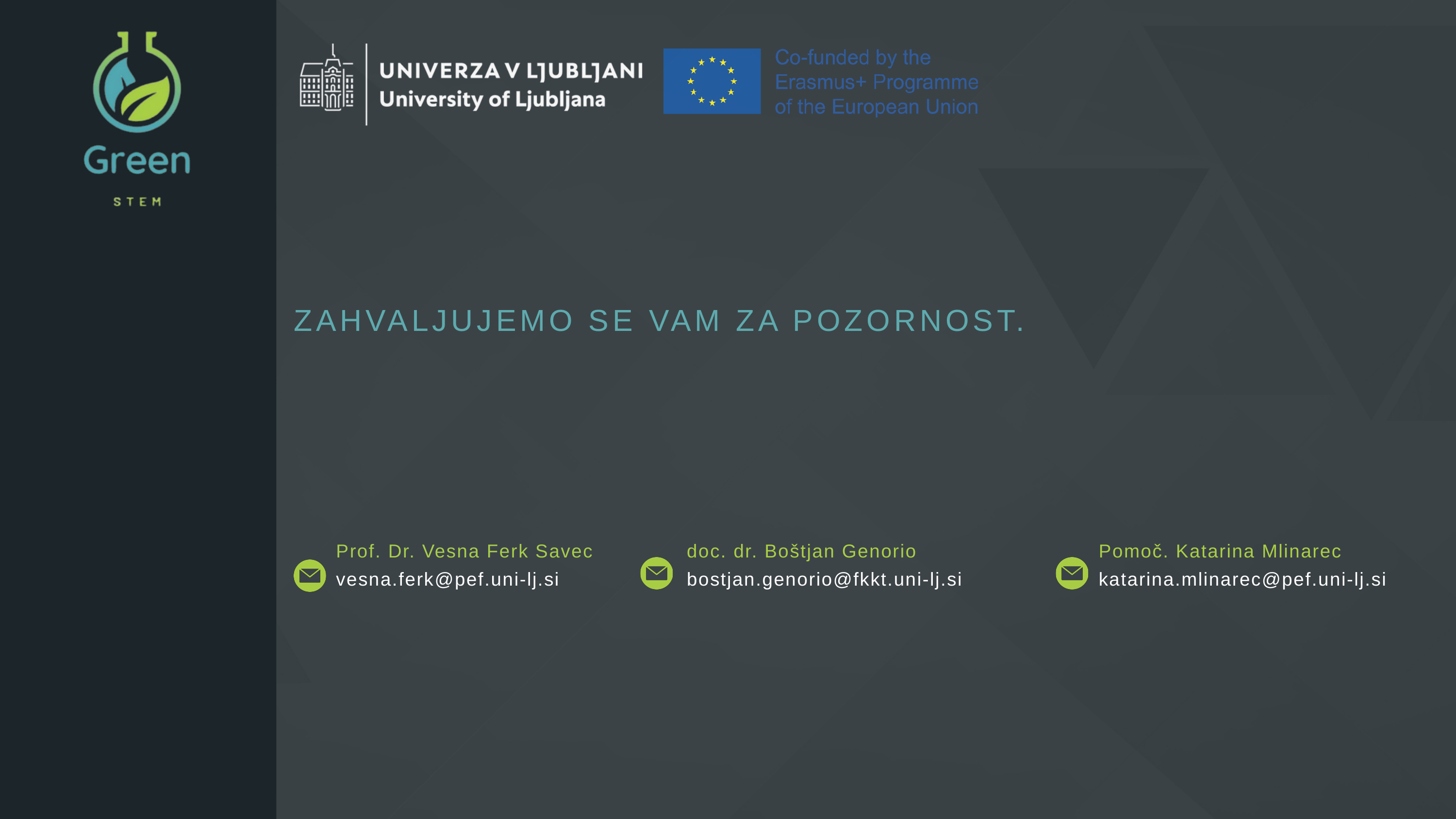

ZAHVALJUJEMO SE VAM ZA POZORNOST.

Prof. Dr. Vesna Ferk Savec
vesna.ferk@pef.uni-lj.si

doc. dr. Boštjan Genorio
bostjan.genorio@fkkt.uni-lj.si

Pomoč. Katarina Mlinarec
katarina.mlinarec@pef.uni-lj.si